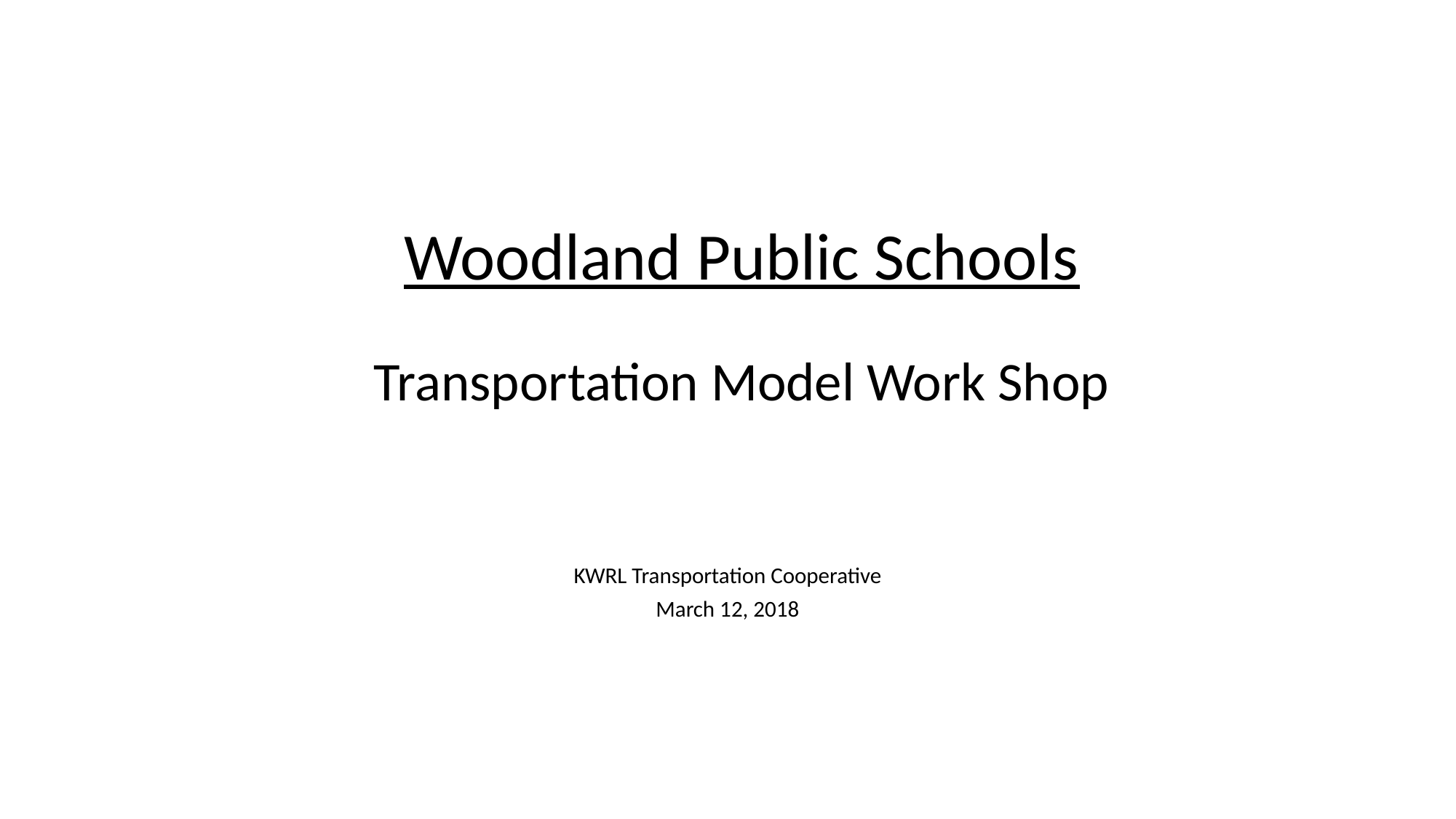

# Woodland Public Schools Transportation Model Work Shop
KWRL Transportation Cooperative
March 12, 2018